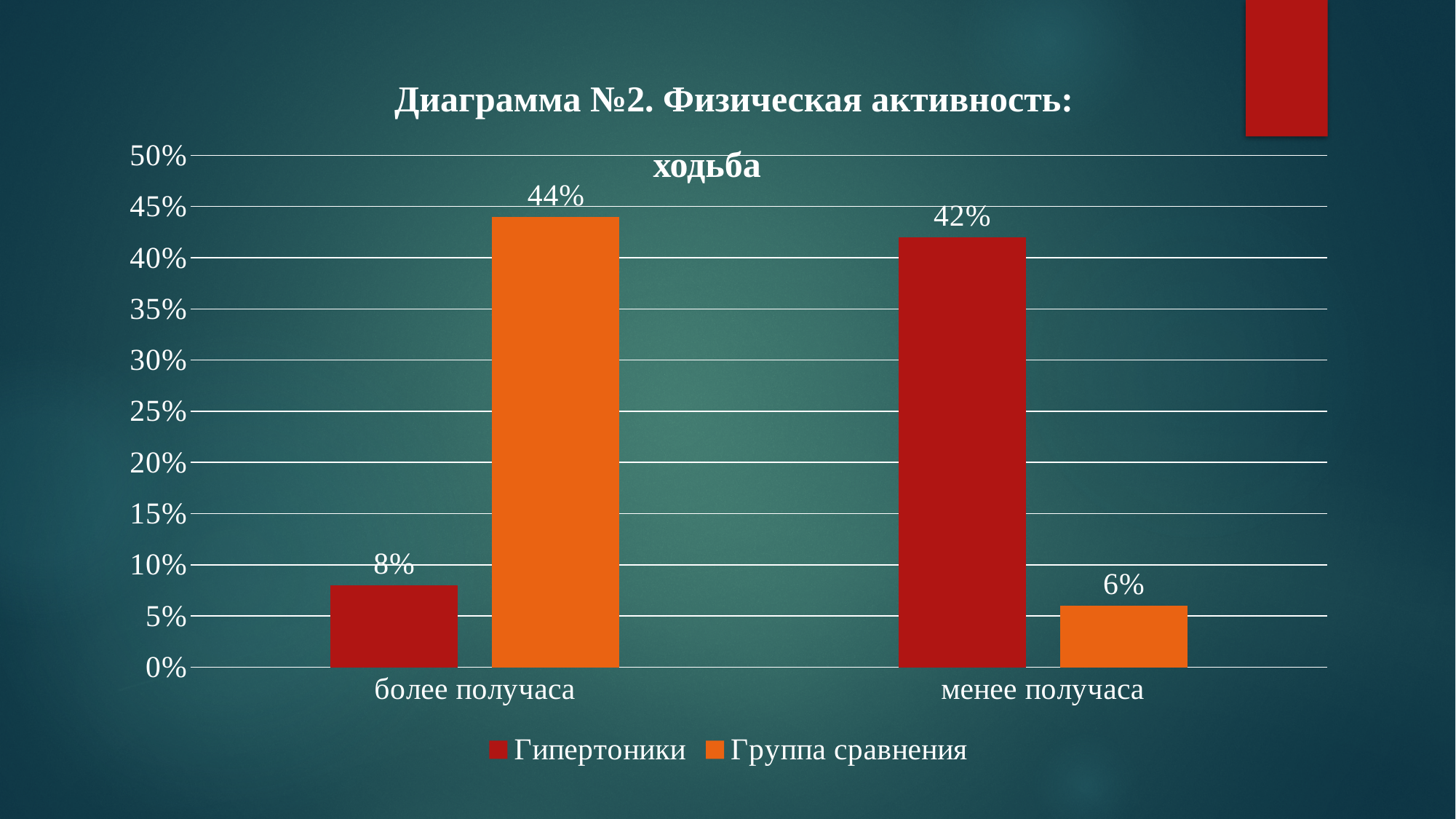

Диаграмма №2. Физическая активность: ходьба

### Chart

| Category | Гипертоники | Группа сравнения |
|---|---|---|
| более получаса | 0.08 | 0.44 |
| менее получаса | 0.42 | 0.06 |